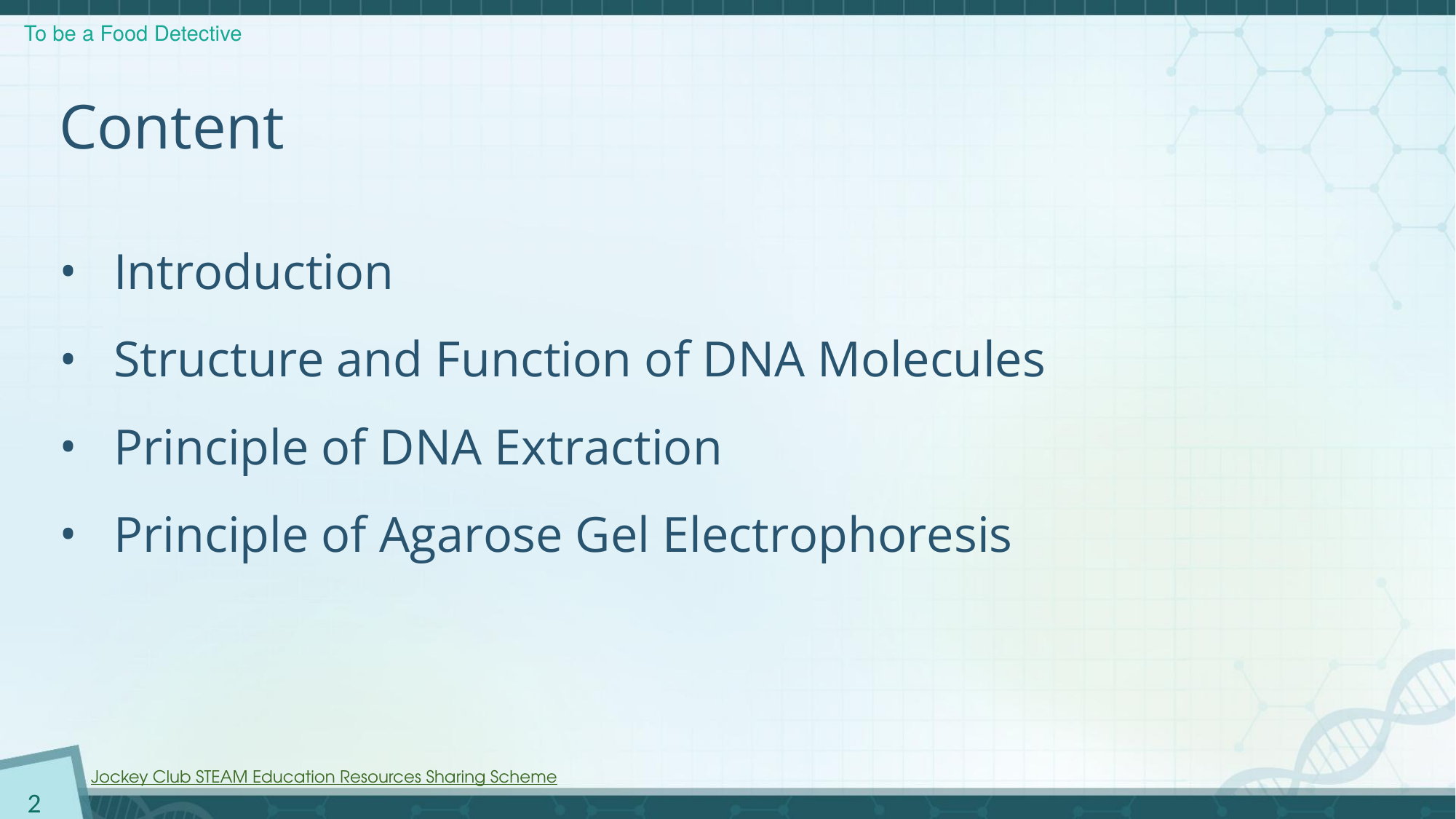

# Content
Introduction
Structure and Function of DNA Molecules
Principle of DNA Extraction
Principle of Agarose Gel Electrophoresis

2